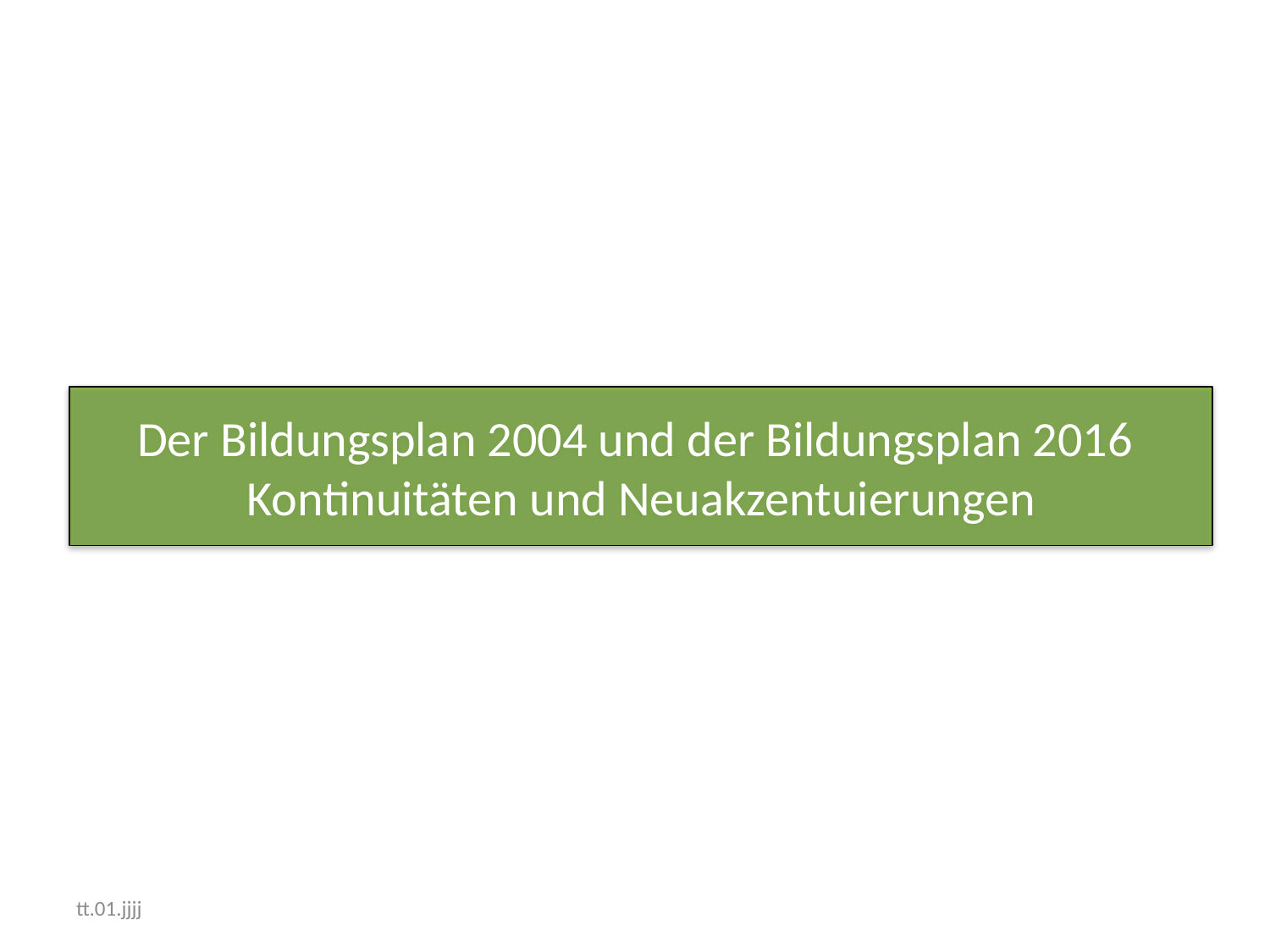

# Der Bildungsplan 2004 und der Bildungsplan 2016 Kontinuitäten und Neuakzentuierungen
tt.01.jjjj